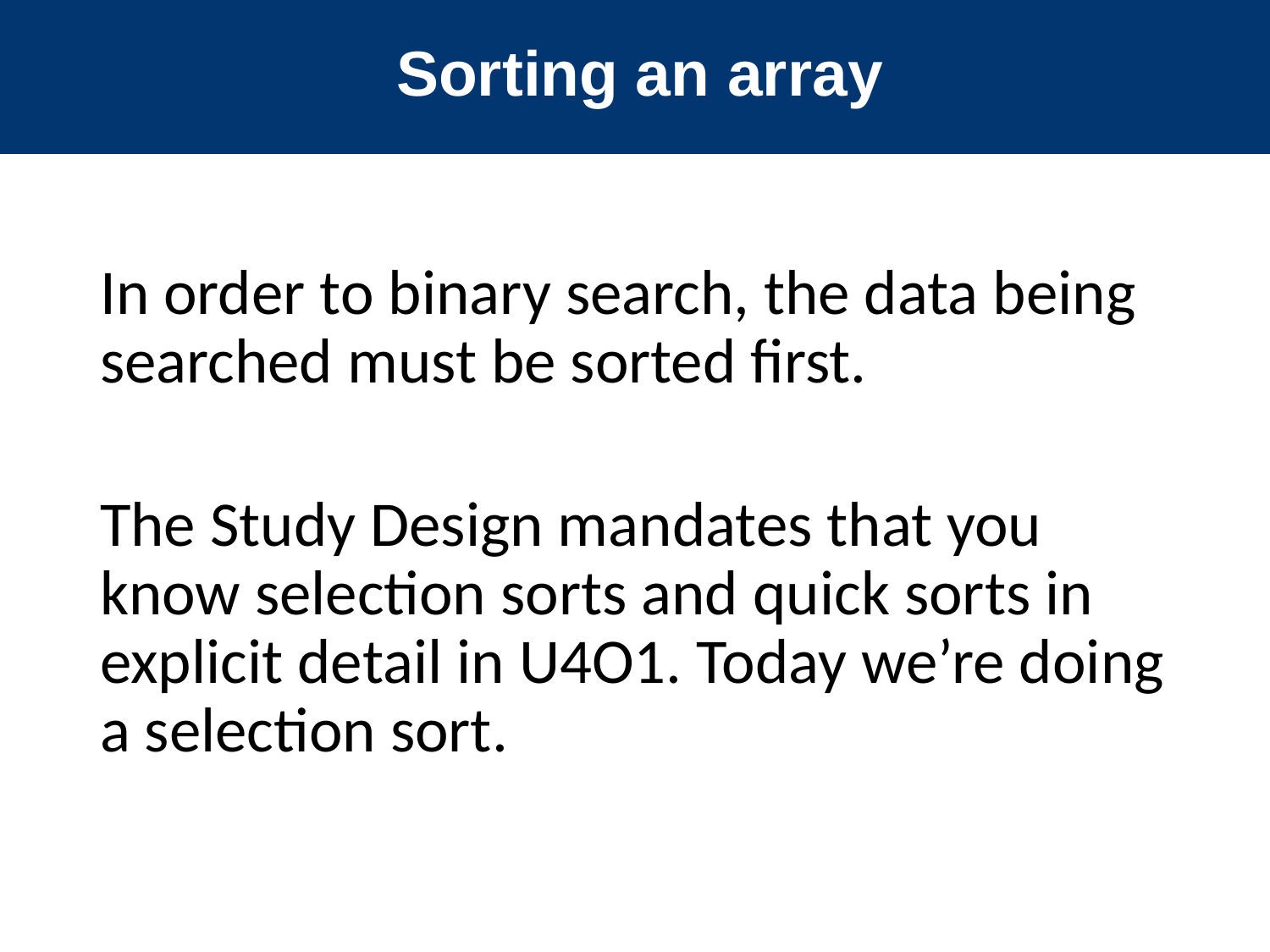

Sorting an array
In order to binary search, the data being searched must be sorted first.

The Study Design mandates that you know selection sorts and quick sorts in explicit detail in U4O1. Today we’re doing a selection sort.